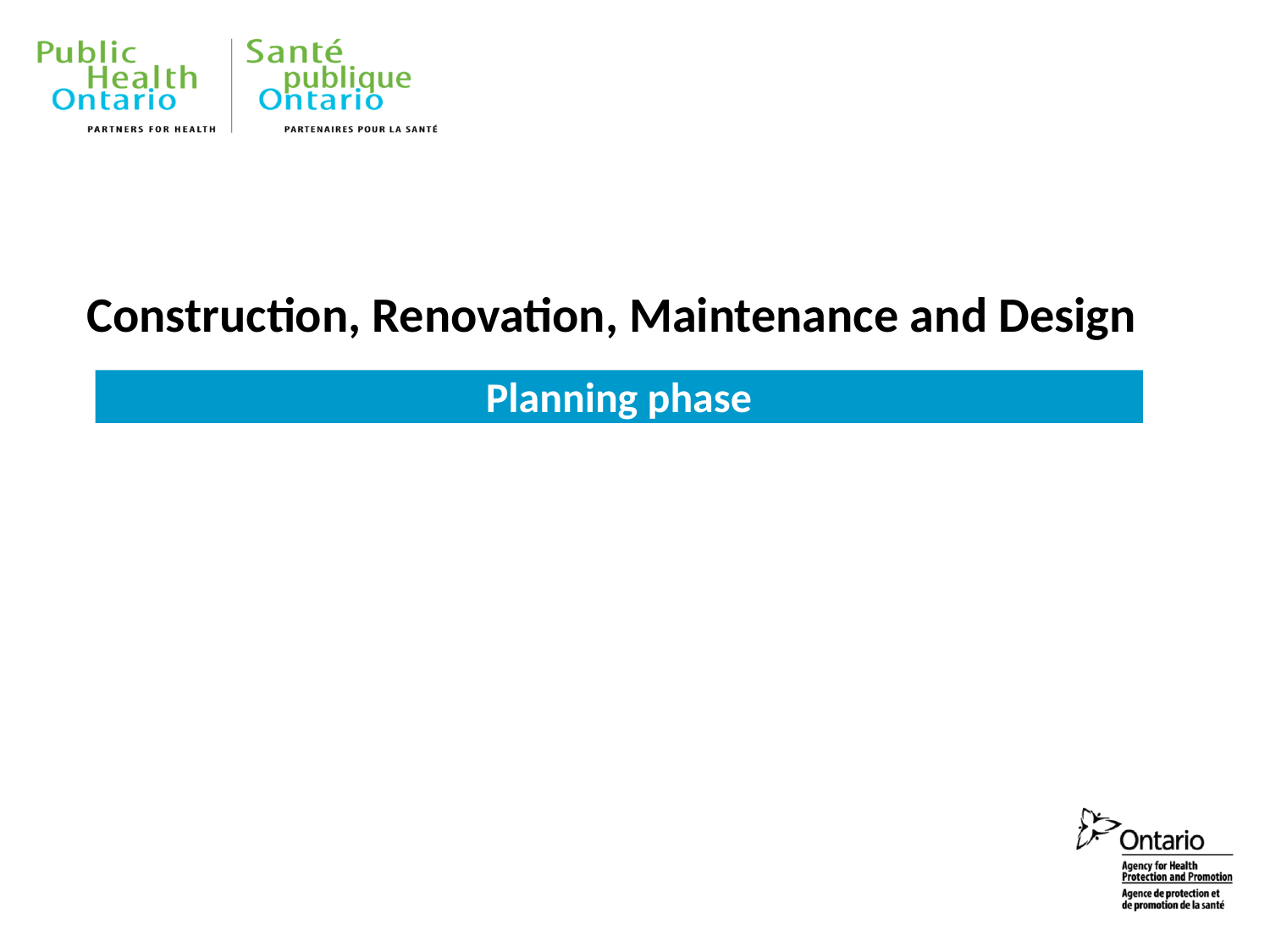

# Construction, Renovation, Maintenance and Design
Planning phase